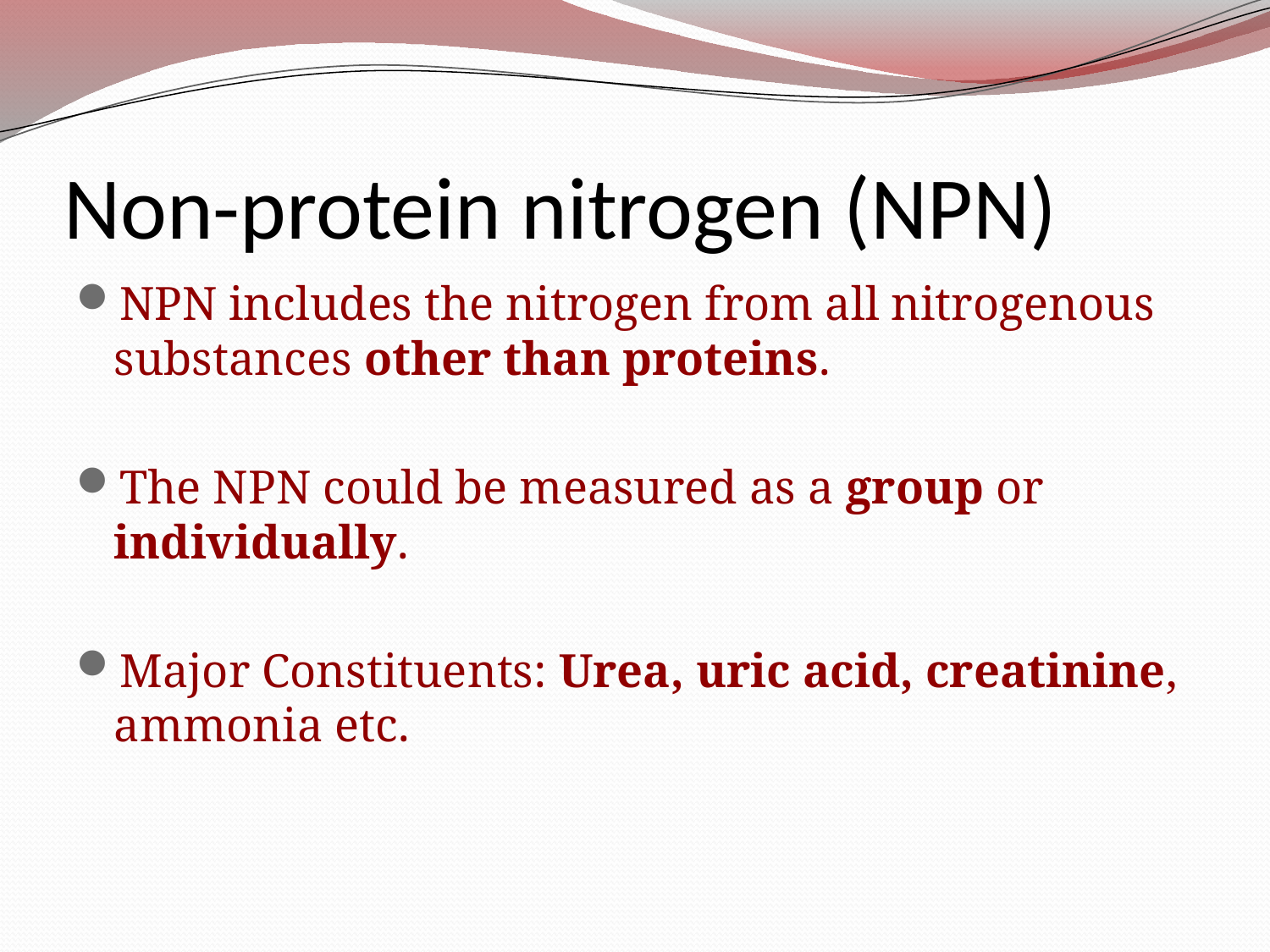

# Non-protein nitrogen (NPN)
NPN includes the nitrogen from all nitrogenous substances other than proteins.

The NPN could be measured as a group or individually.

Major Constituents: Urea, uric acid, creatinine, ammonia etc.